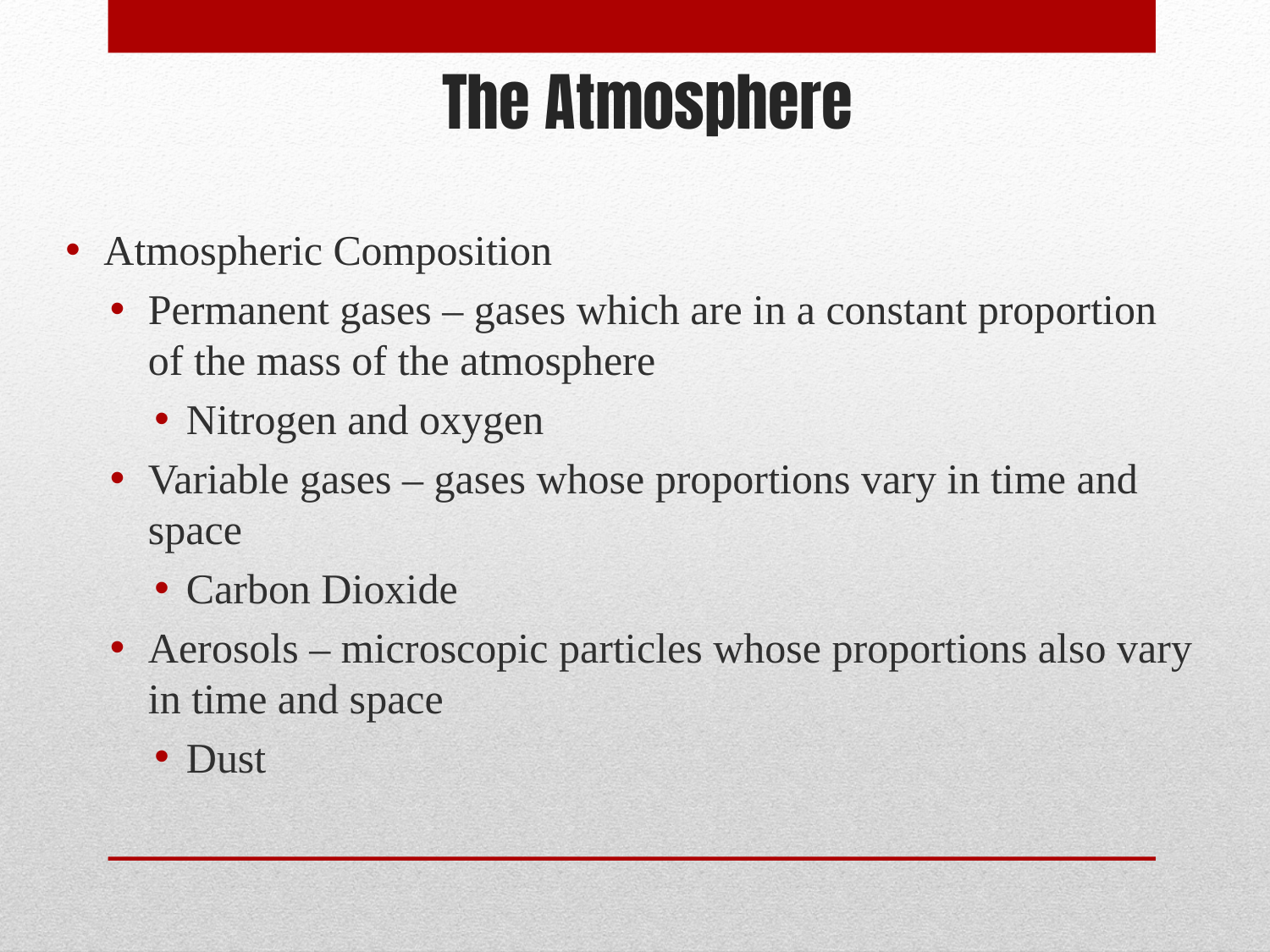

The Atmosphere
Atmospheric Composition
Permanent gases – gases which are in a constant proportion of the mass of the atmosphere
Nitrogen and oxygen
Variable gases – gases whose proportions vary in time and space
Carbon Dioxide
Aerosols – microscopic particles whose proportions also vary in time and space
Dust